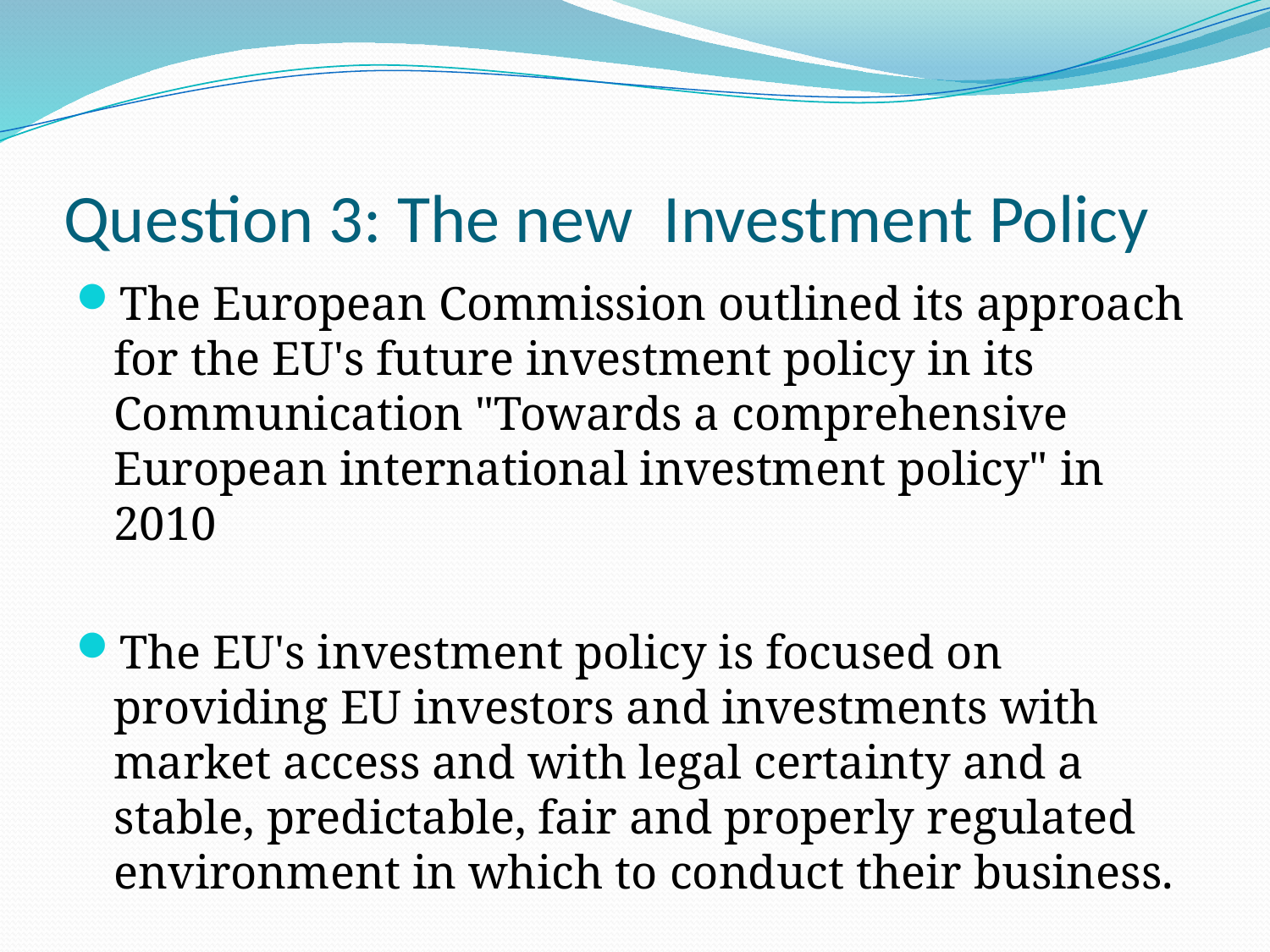

# Question 3: The new  Investment Policy
The European Commission outlined its approach for the EU's future investment policy in its Communication "Towards a comprehensive European international investment policy" in 2010

The EU's investment policy is focused on providing EU investors and investments with market access and with legal certainty and a stable, predictable, fair and properly regulated environment in which to conduct their business.